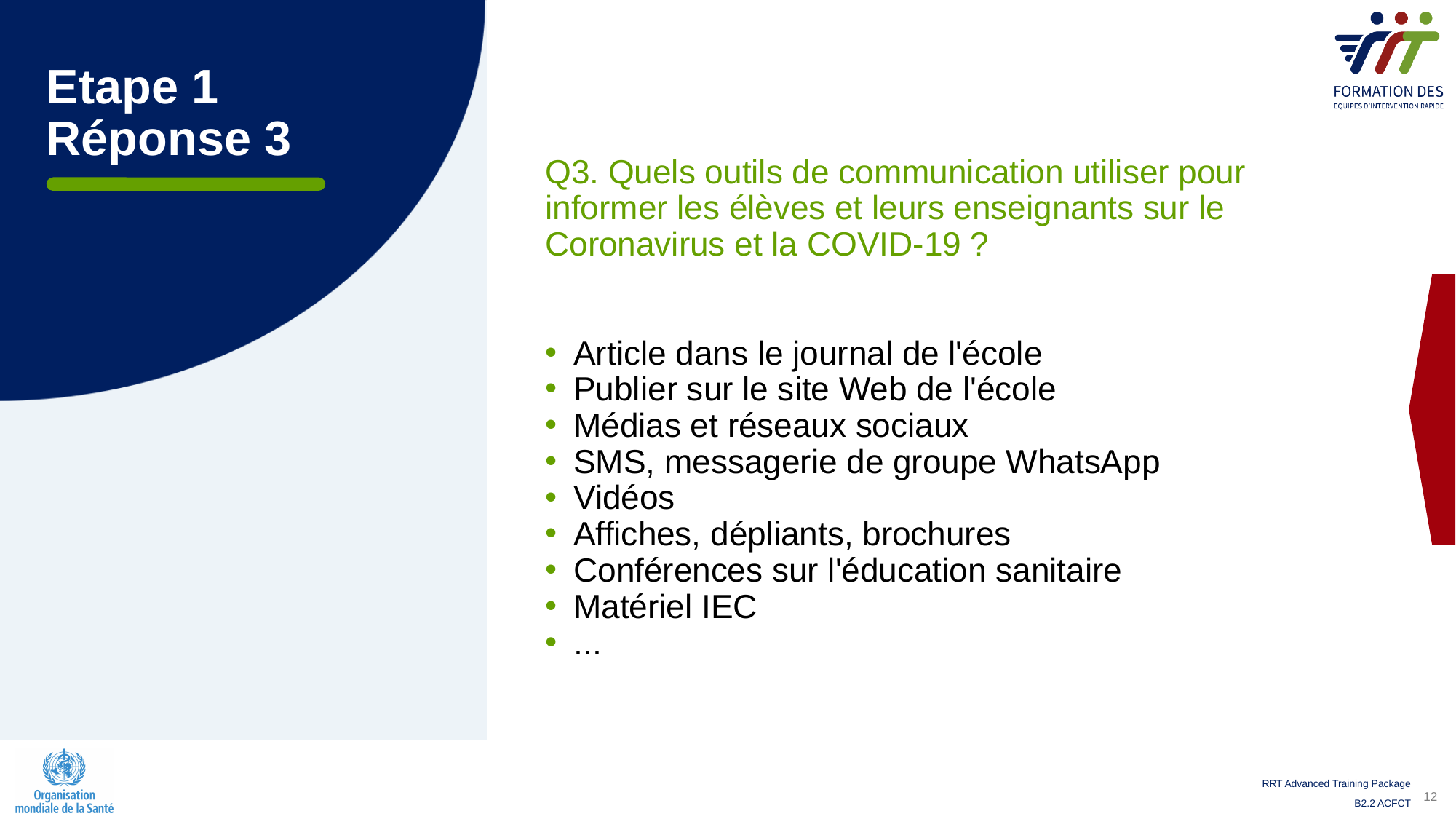

Etape 1
Réponse 3

Q3. Quels outils de communication utiliser pour informer les élèves et leurs enseignants sur le Coronavirus et la COVID-19 ?

Article dans le journal de l'école
Publier sur le site Web de l'école
Médias et réseaux sociaux
SMS, messagerie de groupe WhatsApp
Vidéos
Affiches, dépliants, brochures
Conférences sur l'éducation sanitaire
Matériel IEC
...